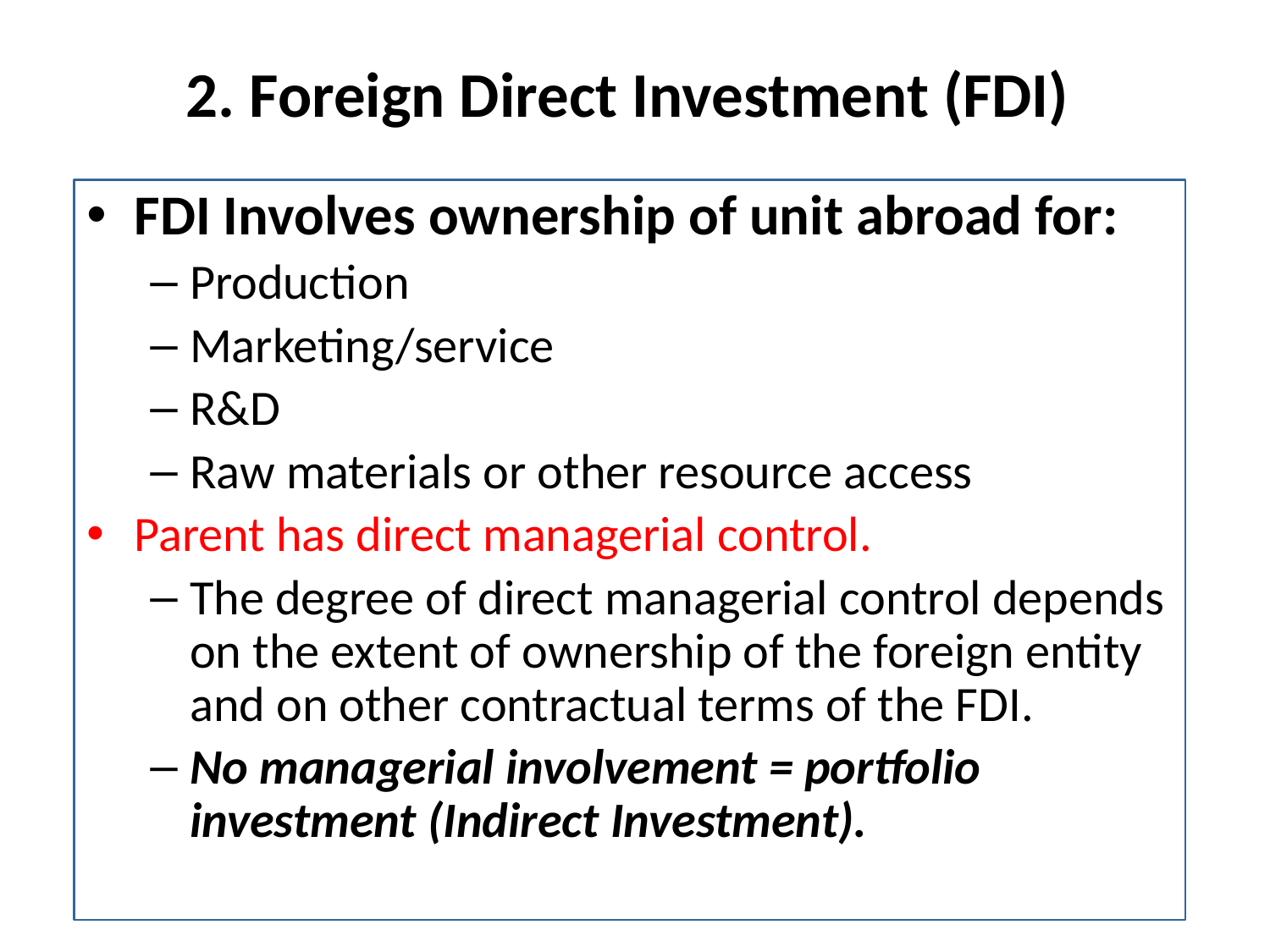

# 2. Foreign Direct Investment (FDI)
FDI Involves ownership of unit abroad for:
Production
Marketing/service
R&D
Raw materials or other resource access
Parent has direct managerial control.
The degree of direct managerial control depends on the extent of ownership of the foreign entity and on other contractual terms of the FDI.
No managerial involvement = portfolio investment (Indirect Investment).